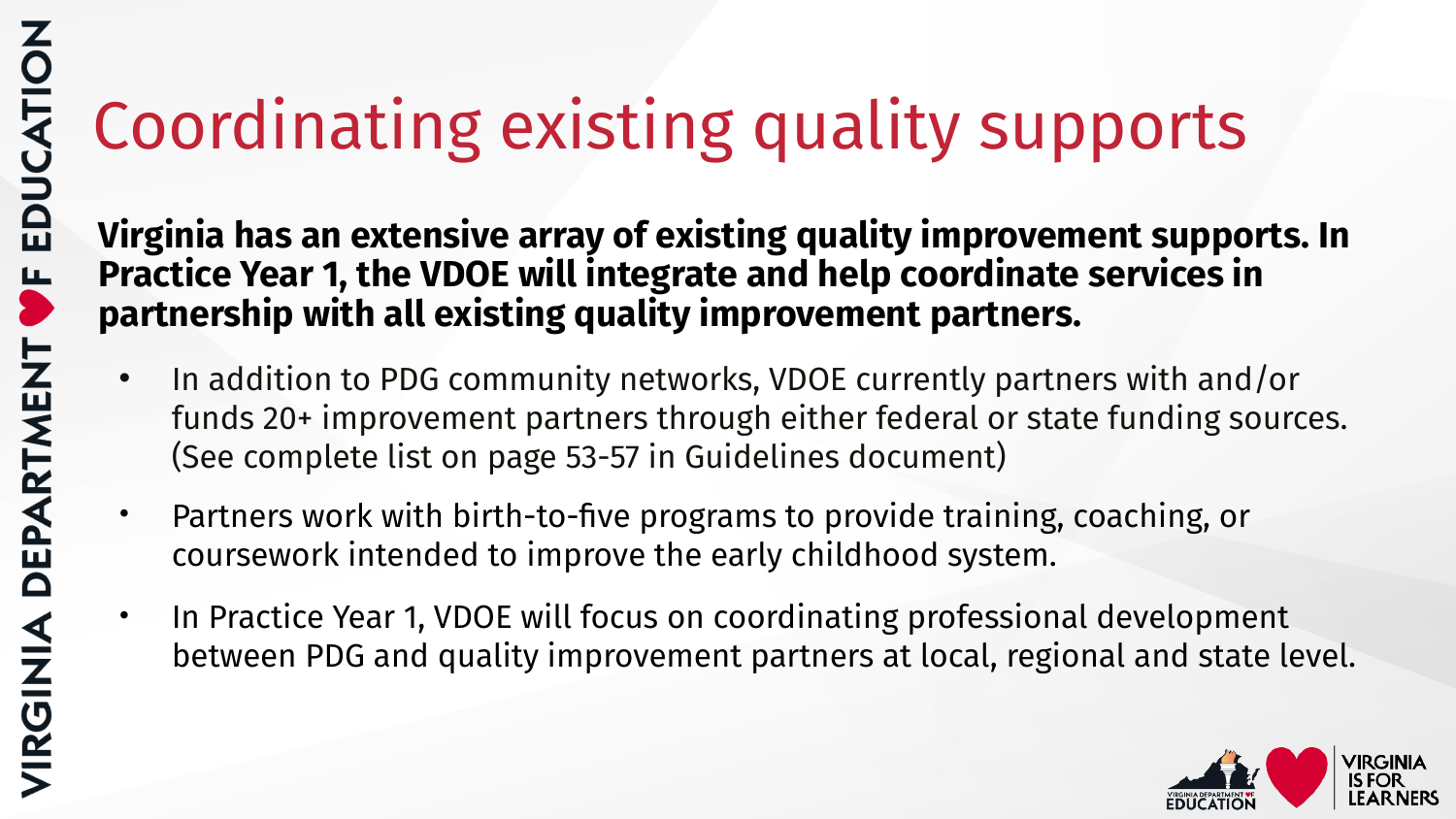

# Coordinating existing quality supports
Virginia has an extensive array of existing quality improvement supports. In Practice Year 1, the VDOE will integrate and help coordinate services in partnership with all existing quality improvement partners.
In addition to PDG community networks, VDOE currently partners with and/or funds 20+ improvement partners through either federal or state funding sources. (See complete list on page 53-57 in Guidelines document)
Partners work with birth-to-five programs to provide training, coaching, or coursework intended to improve the early childhood system.
In Practice Year 1, VDOE will focus on coordinating professional development between PDG and quality improvement partners at local, regional and state level.